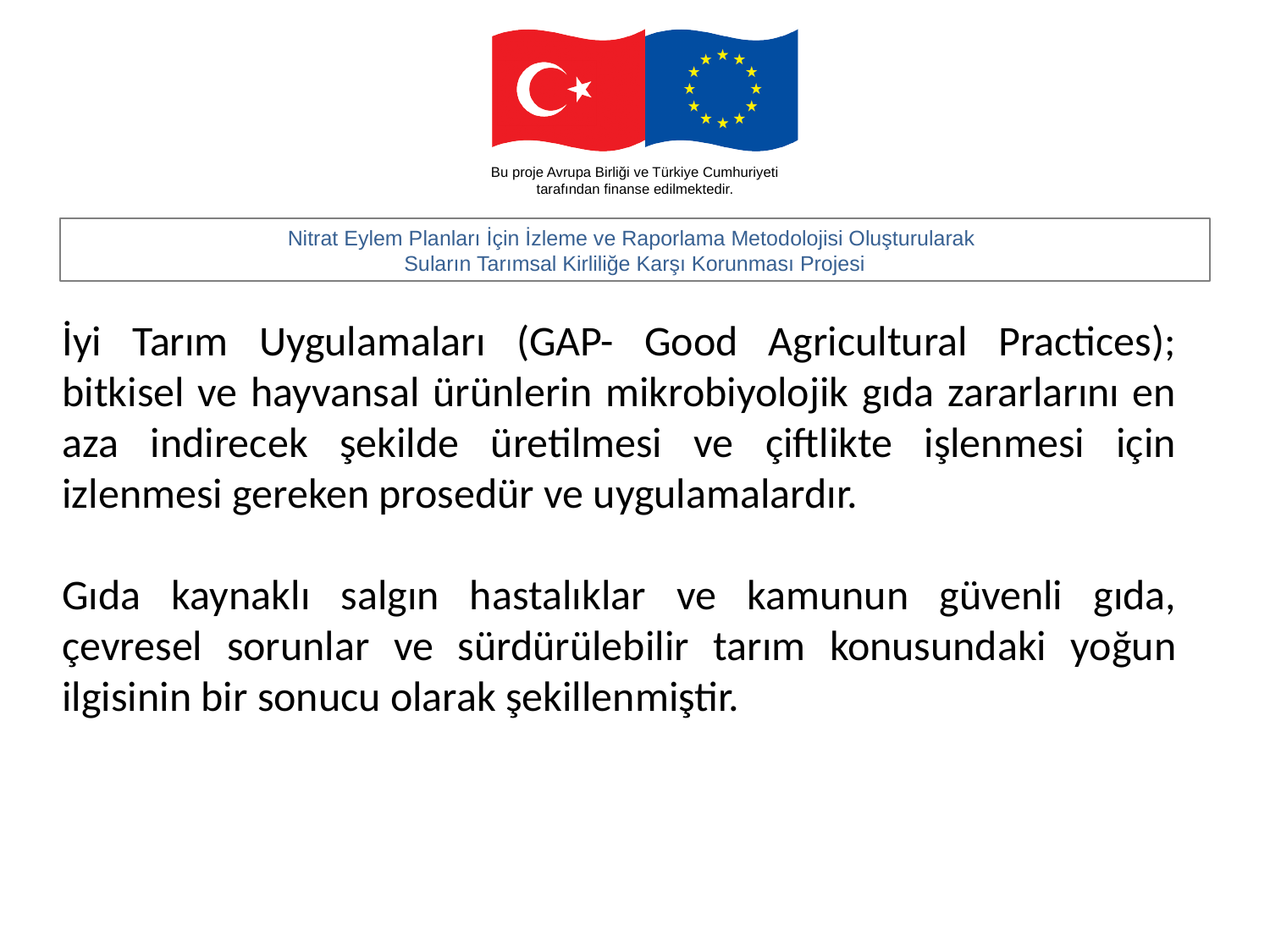

İyi Tarım Uygulamaları (GAP- Good Agricultural Practices); bitkisel ve hayvansal ürünlerin mikrobiyolojik gıda zararlarını en aza indirecek şekilde üretilmesi ve çiftlikte işlenmesi için izlenmesi gereken prosedür ve uygulamalardır.

Gıda kaynaklı salgın hastalıklar ve kamunun güvenli gıda, çevresel sorunlar ve sürdürülebilir tarım konusundaki yoğun ilgisinin bir sonucu olarak şekillenmiştir.